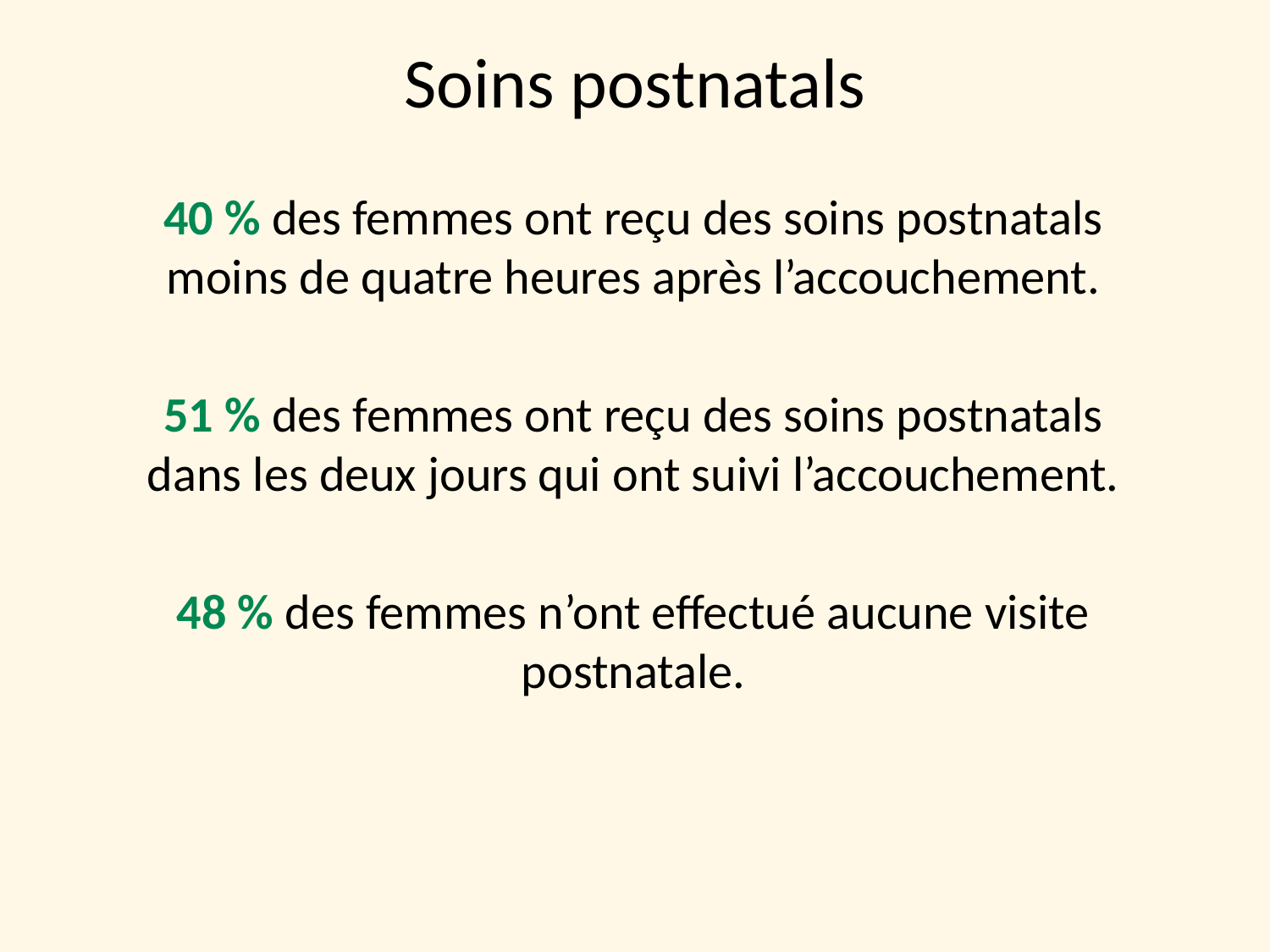

# Soins postnatals
40 % des femmes ont reçu des soins postnatals moins de quatre heures après l’accouchement.

51 % des femmes ont reçu des soins postnatals dans les deux jours qui ont suivi l’accouchement.

48 % des femmes n’ont effectué aucune visite postnatale.